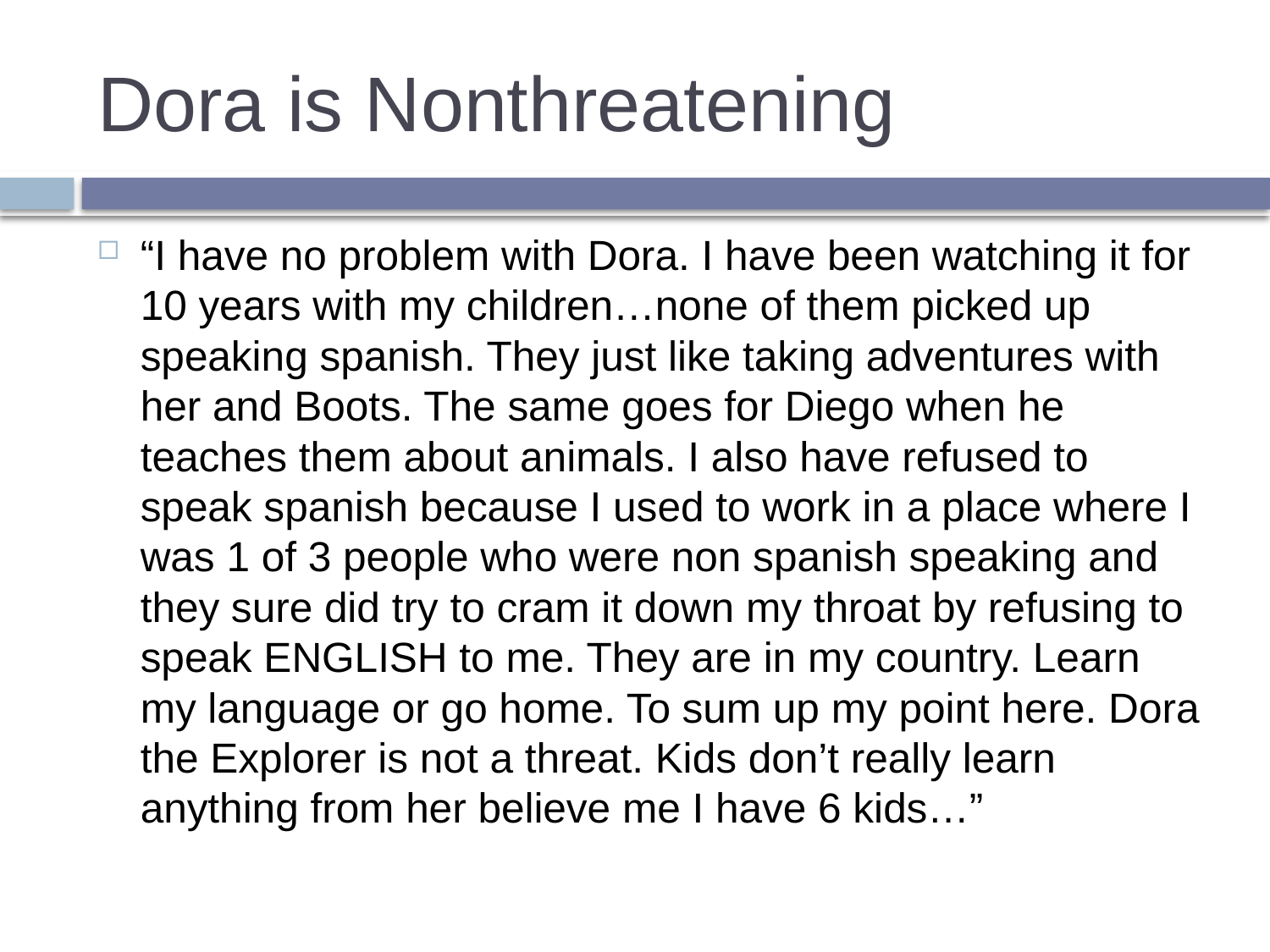

# Dora is Nonthreatening
“I have no problem with Dora. I have been watching it for 10 years with my children…none of them picked up speaking spanish. They just like taking adventures with her and Boots. The same goes for Diego when he teaches them about animals. I also have refused to speak spanish because I used to work in a place where I was 1 of 3 people who were non spanish speaking and they sure did try to cram it down my throat by refusing to speak ENGLISH to me. They are in my country. Learn my language or go home. To sum up my point here. Dora the Explorer is not a threat. Kids don’t really learn anything from her believe me I have 6 kids…”